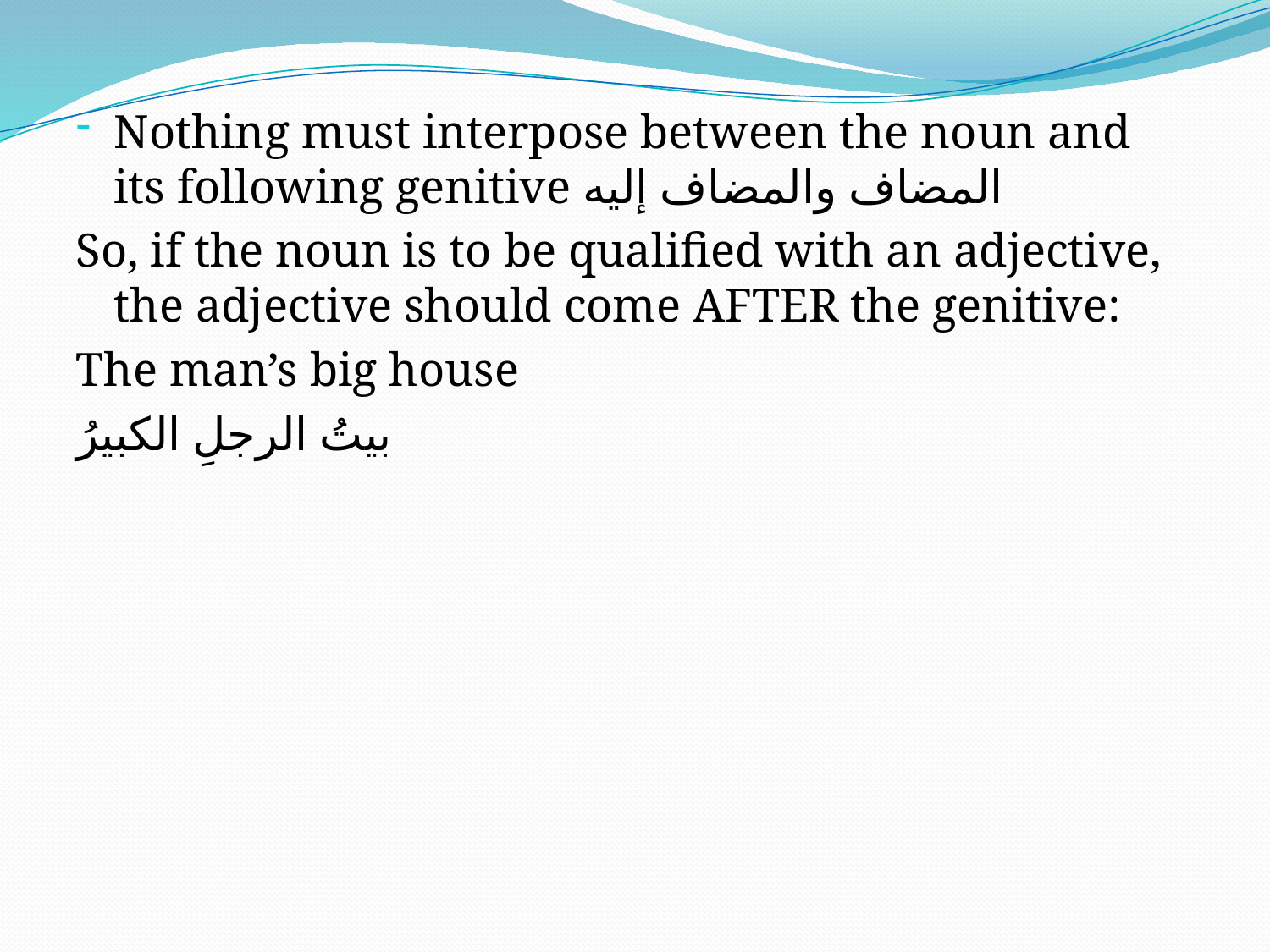

Nothing must interpose between the noun and its following genitive المضاف والمضاف إليه
So, if the noun is to be qualified with an adjective, the adjective should come AFTER the genitive:
The man’s big house
بيتُ الرجلِ الكبيرُ